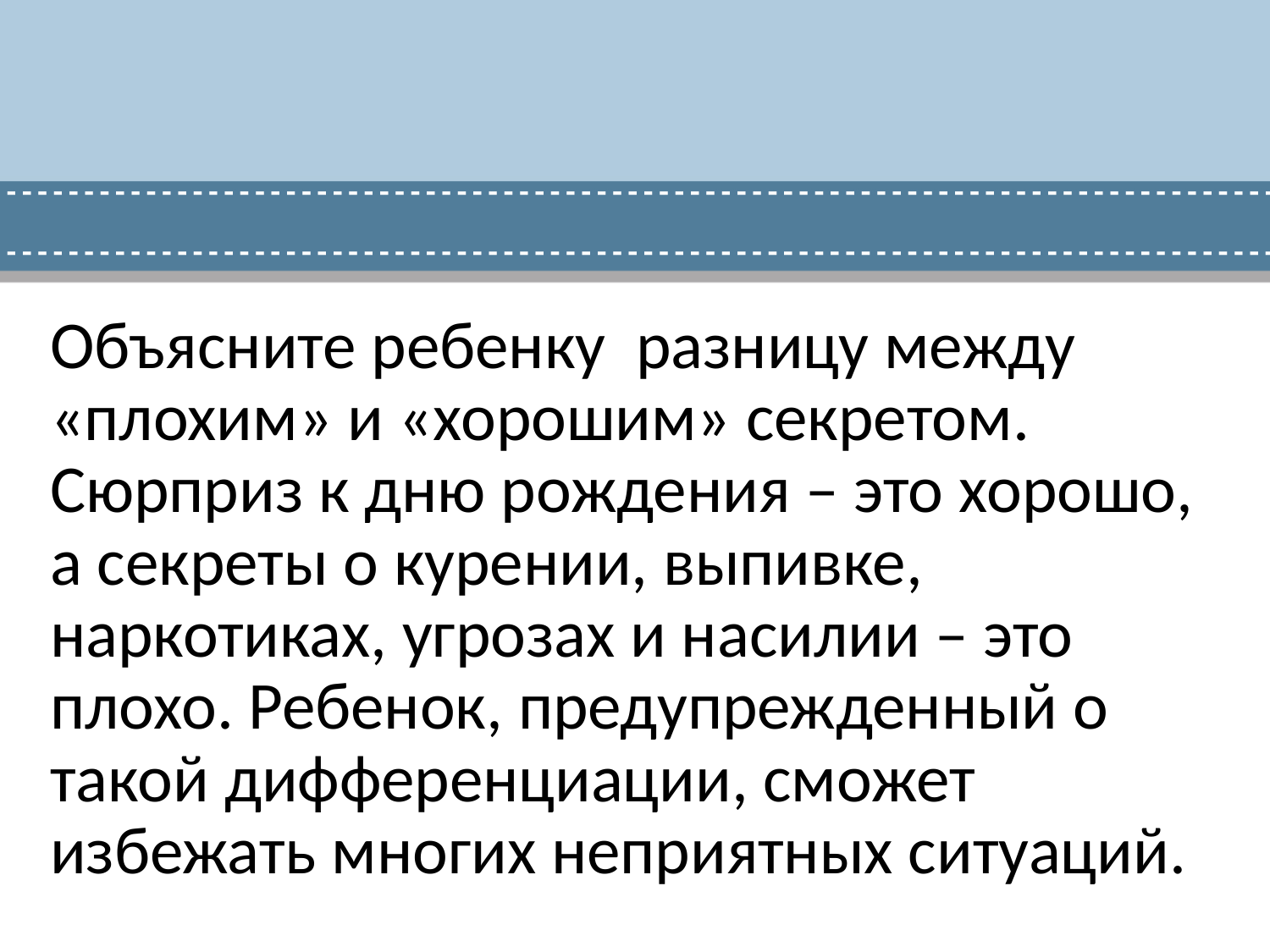

# Объясните ребенку  разницу между  «плохим» и «хорошим» секретом. Сюрприз к дню рождения – это хорошо, а секреты о курении, выпивке, наркотиках, угрозах и насилии – это плохо. Ребенок, предупрежденный о  такой дифференциации, сможет избежать многих неприятных ситуаций.